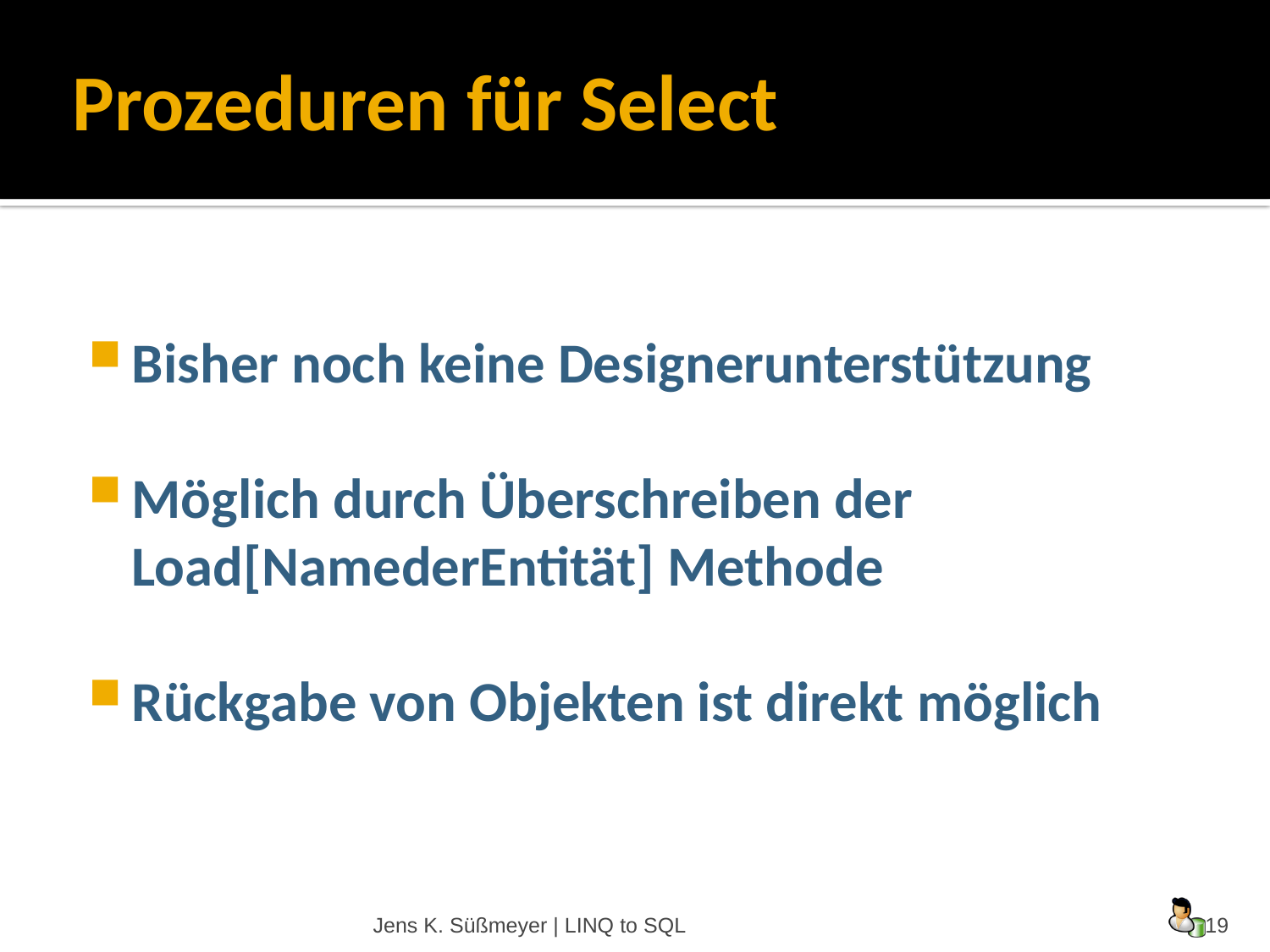

# Prozeduren für Select

Bisher noch keine Designerunterstützung

Möglich durch Überschreiben der Load[NamederEntität] Methode

Rückgabe von Objekten ist direkt möglich
Jens K. Süßmeyer | LINQ to SQL
19